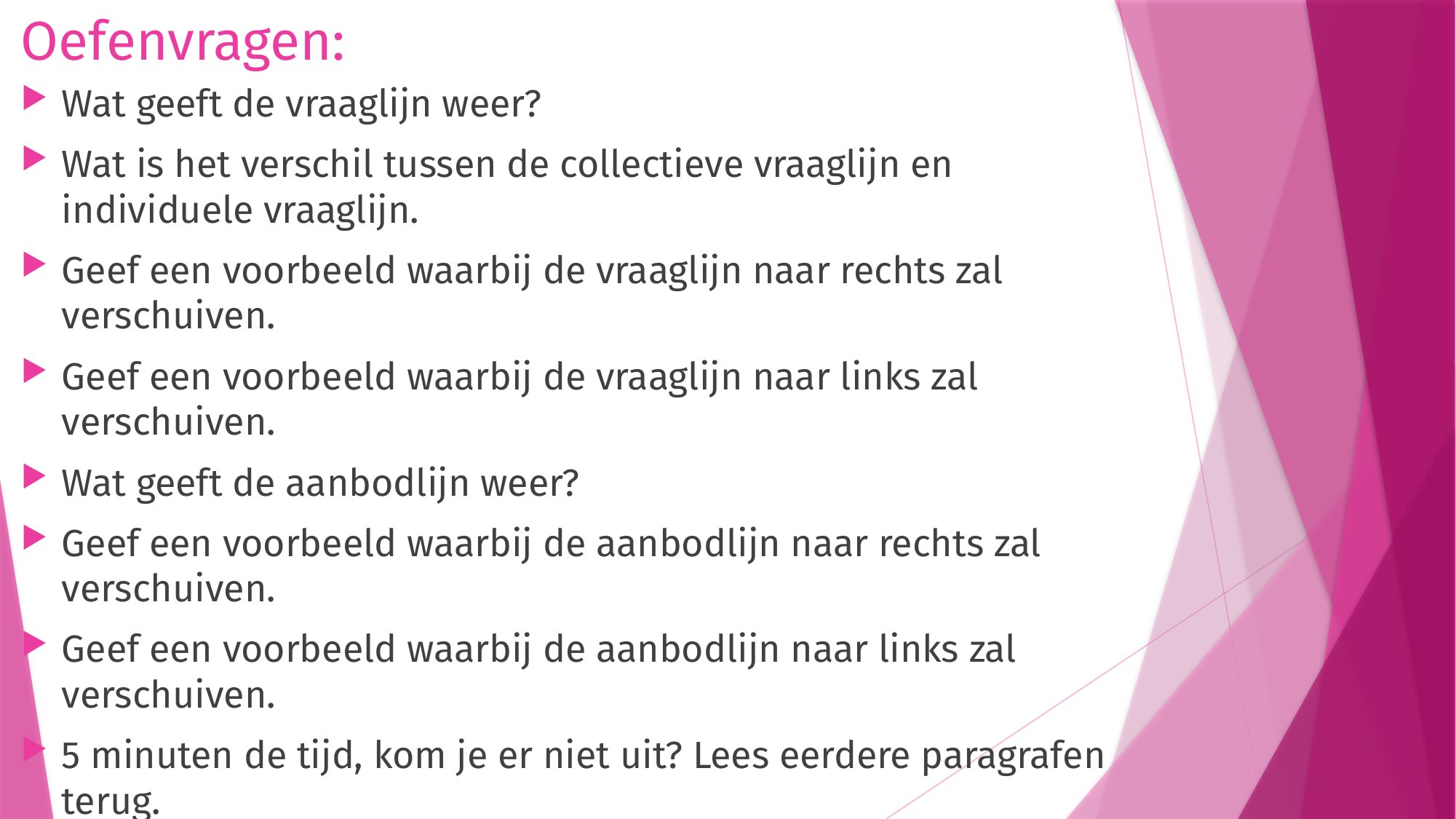

# Oefenvragen:
Wat geeft de vraaglijn weer?
Wat is het verschil tussen de collectieve vraaglijn en individuele vraaglijn.
Geef een voorbeeld waarbij de vraaglijn naar rechts zal verschuiven.
Geef een voorbeeld waarbij de vraaglijn naar links zal verschuiven.
Wat geeft de aanbodlijn weer?
Geef een voorbeeld waarbij de aanbodlijn naar rechts zal verschuiven.
Geef een voorbeeld waarbij de aanbodlijn naar links zal verschuiven.
5 minuten de tijd, kom je er niet uit? Lees eerdere paragrafen terug.